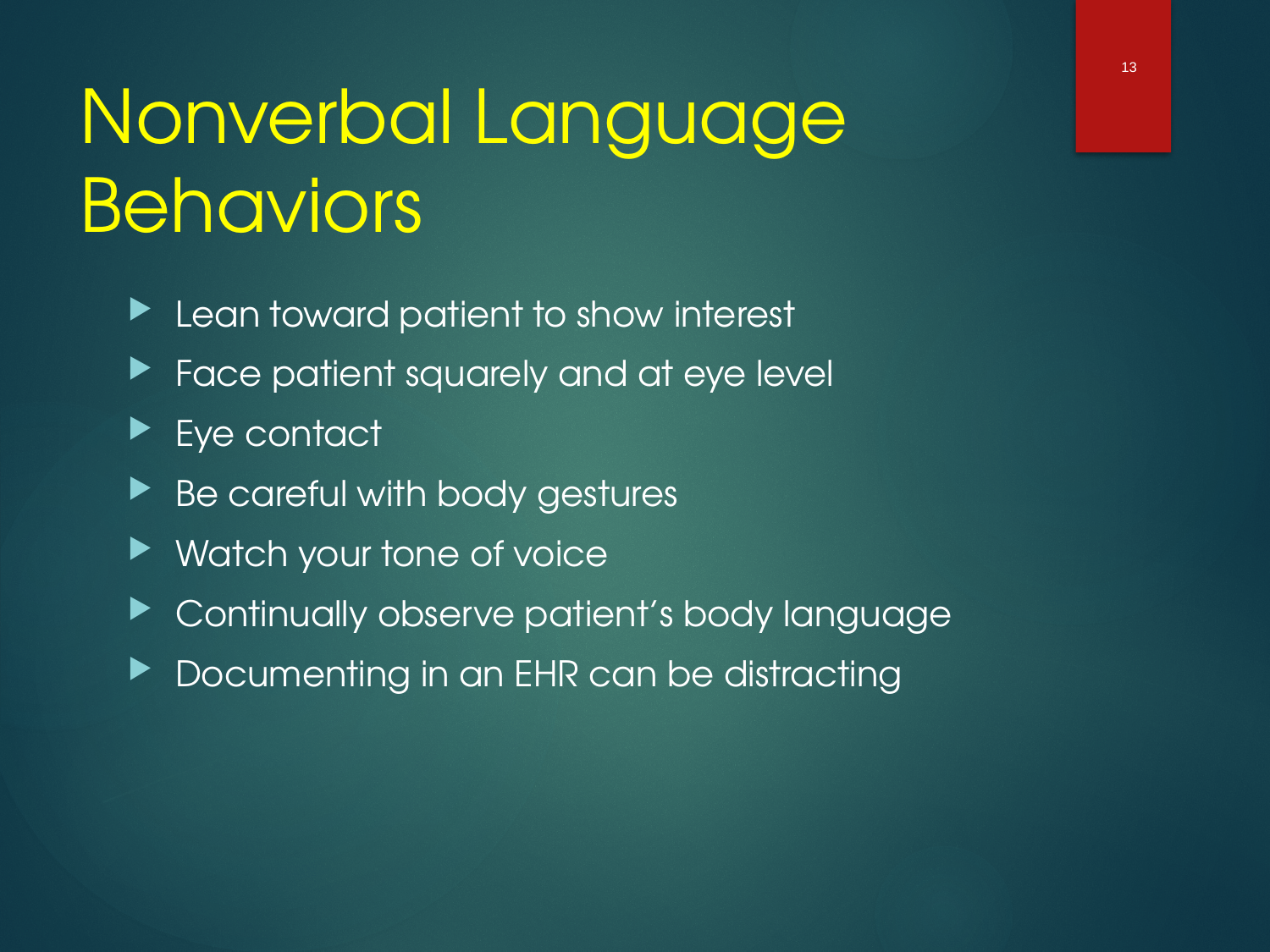

13

# Nonverbal Language Behaviors
Lean toward patient to show interest
Face patient squarely and at eye level
Eye contact
Be careful with body gestures
Watch your tone of voice
Continually observe patient’s body language
Documenting in an EHR can be distracting